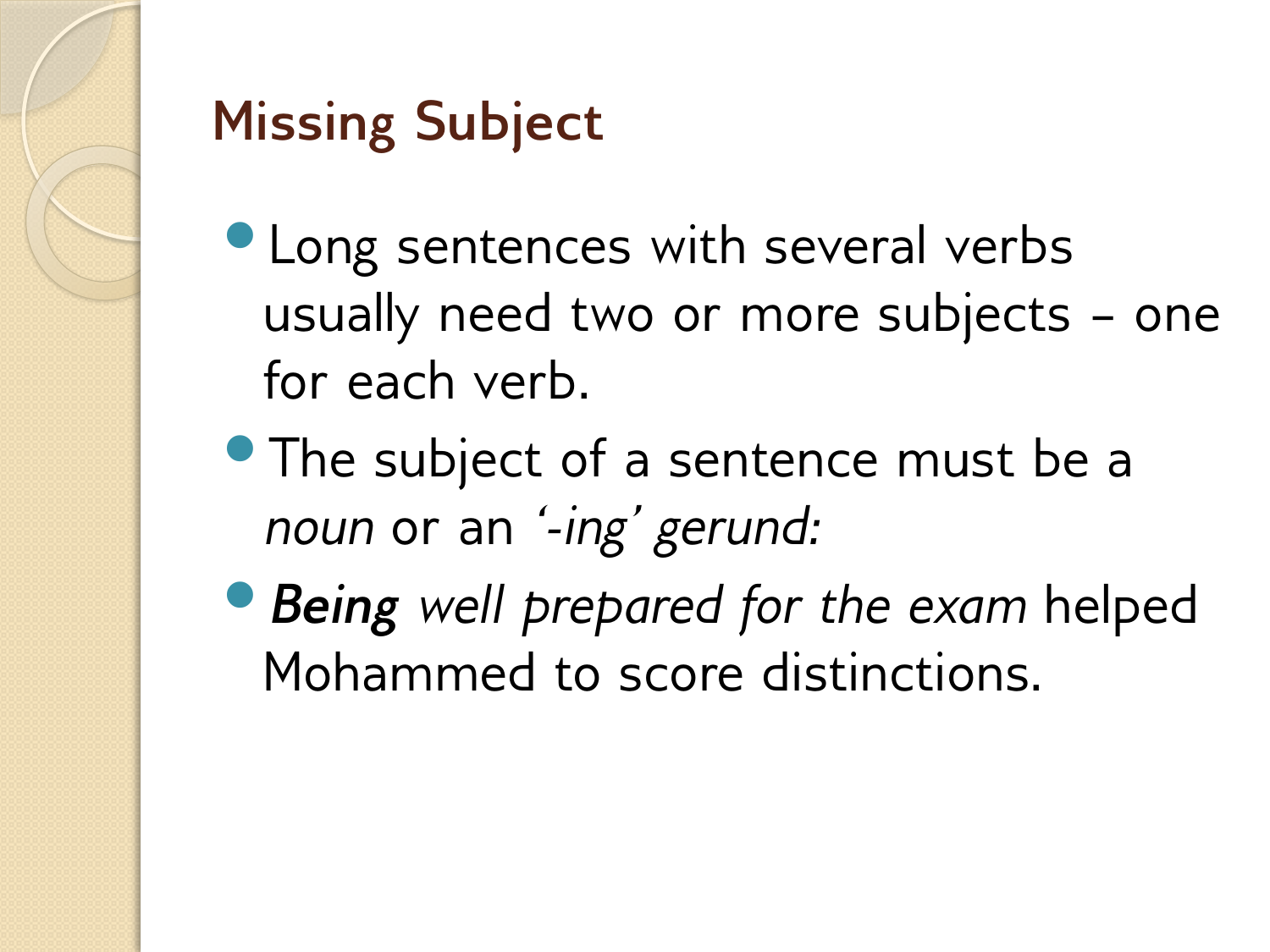

# Missing Subject
Long sentences with several verbs usually need two or more subjects – one for each verb.
The subject of a sentence must be a noun or an ‘-ing’ gerund:
Being well prepared for the exam helped Mohammed to score distinctions.